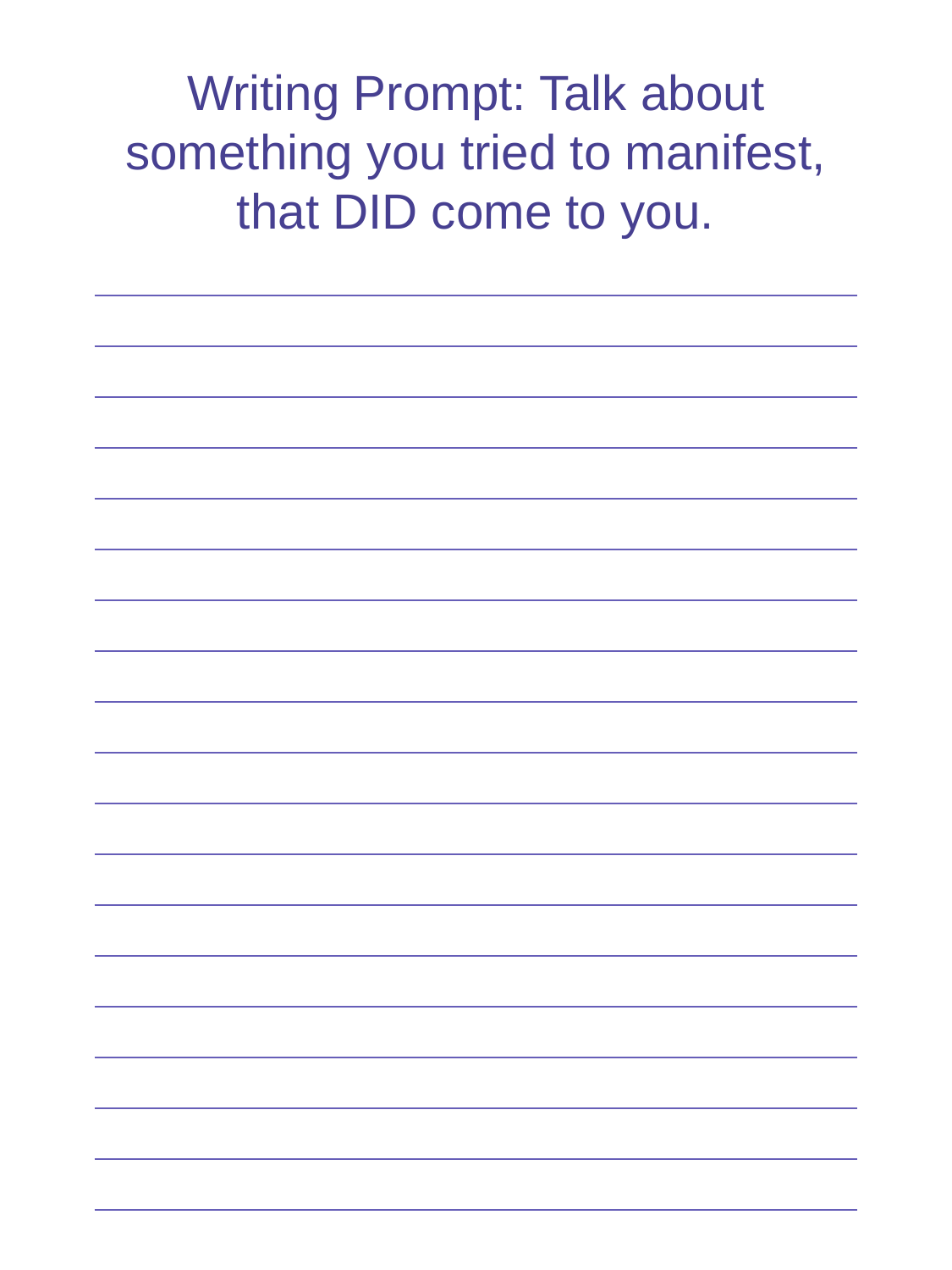

Writing Prompt: Talk about something you tried to manifest, that DID come to you.
|  |
| --- |
|  |
|  |
|  |
|  |
|  |
|  |
|  |
|  |
|  |
|  |
|  |
|  |
|  |
|  |
|  |
|  |
|  |